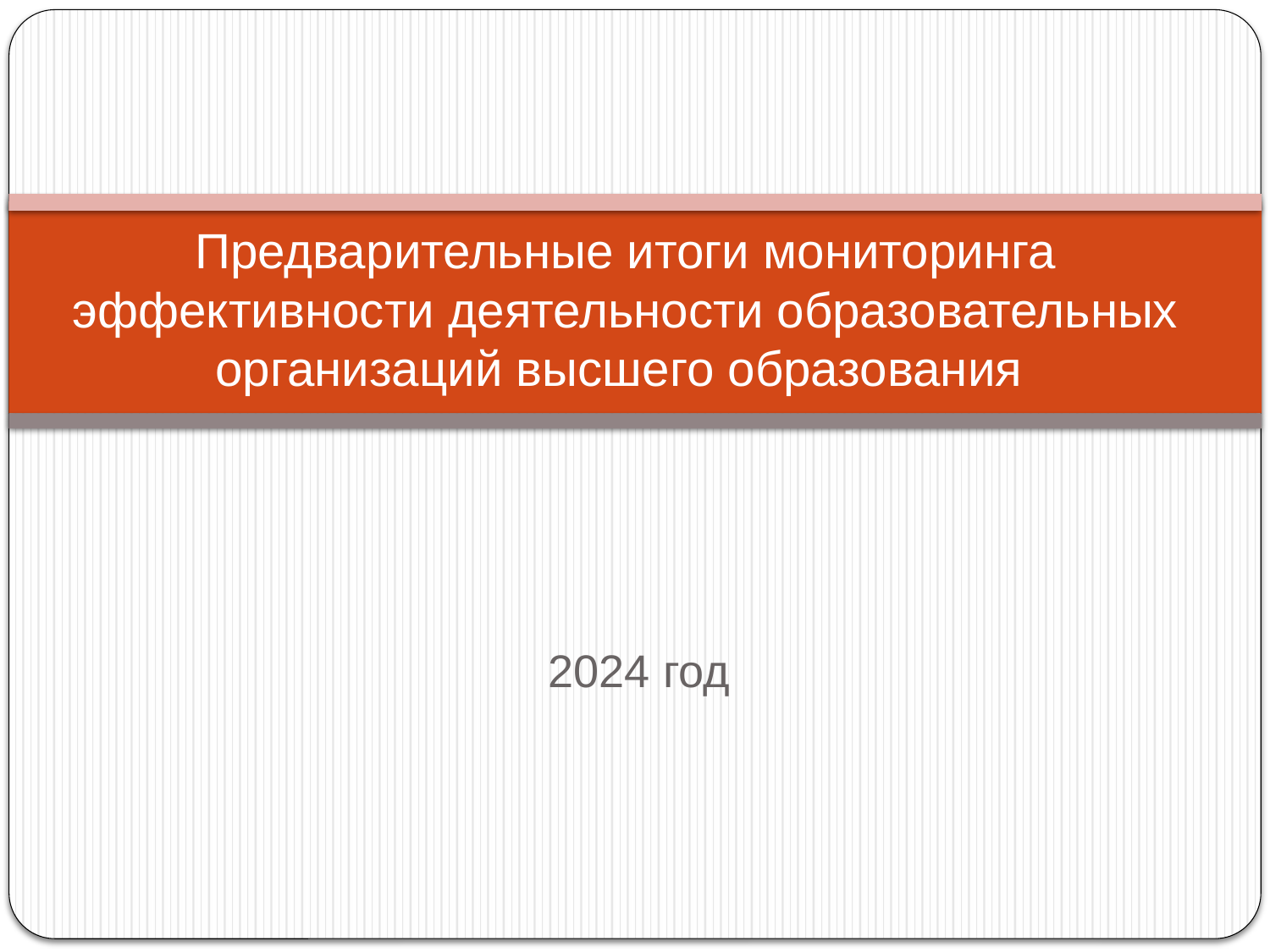

# Предварительные итоги мониторинга эффективности деятельности образовательных организаций высшего образования
2024 год